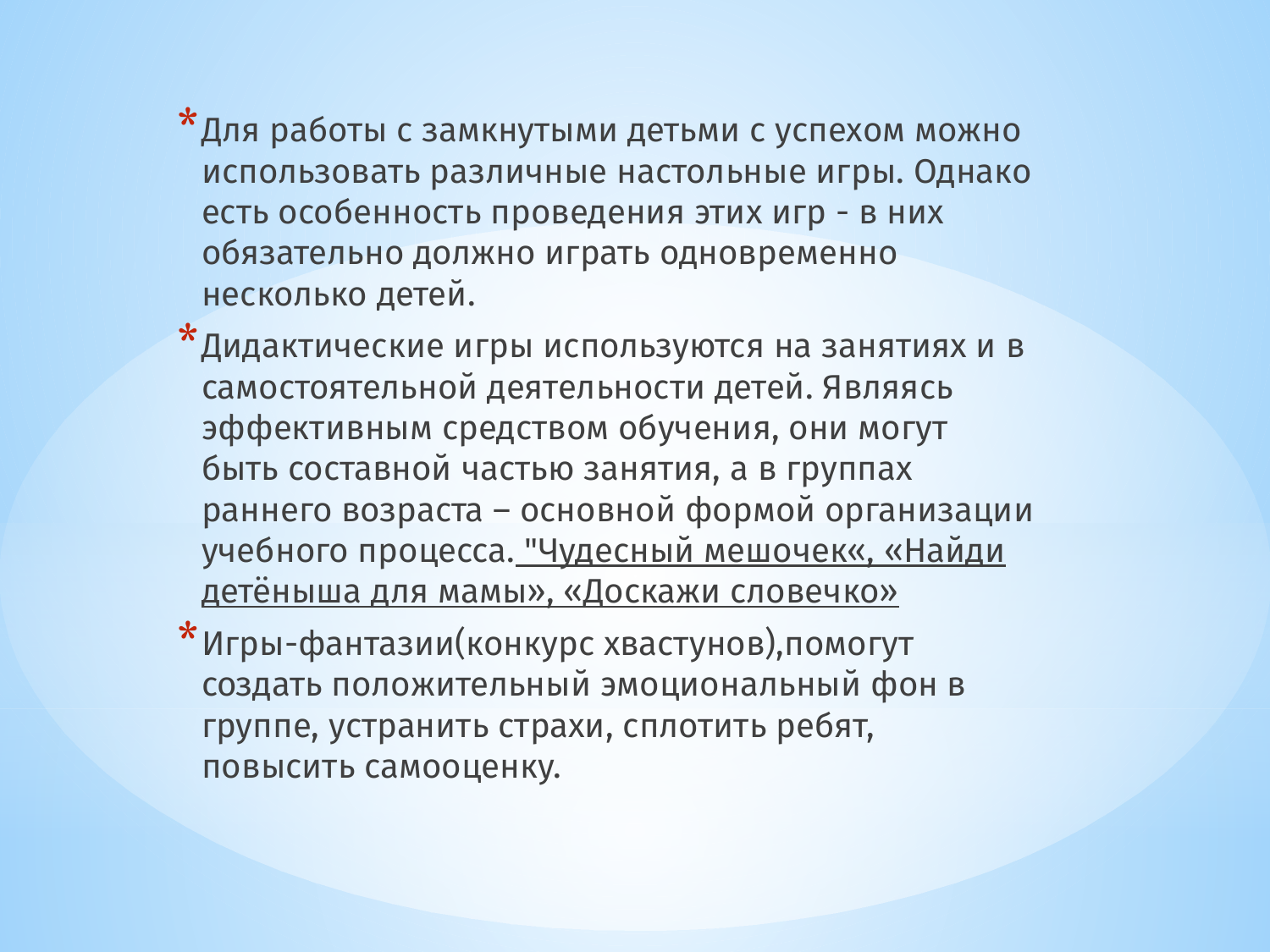

Для работы с замкнутыми детьми с успехом можно использовать различные настольные игры. Однако есть особенность проведения этих игр - в них обязательно должно играть одновременно несколько детей.
Дидактические игры используются на занятиях и в самостоятельной деятельности детей. Являясь эффективным средством обучения, они могут быть составной частью занятия, а в группах раннего возраста – основной формой организации учебного процесса. "Чудесный мешочек«, «Найди детёныша для мамы», «Доскажи словечко»
Игры-фантазии(конкурс хвастунов),помогут создать положительный эмоциональный фон в группе, устранить страхи, сплотить ребят, повысить самооценку.